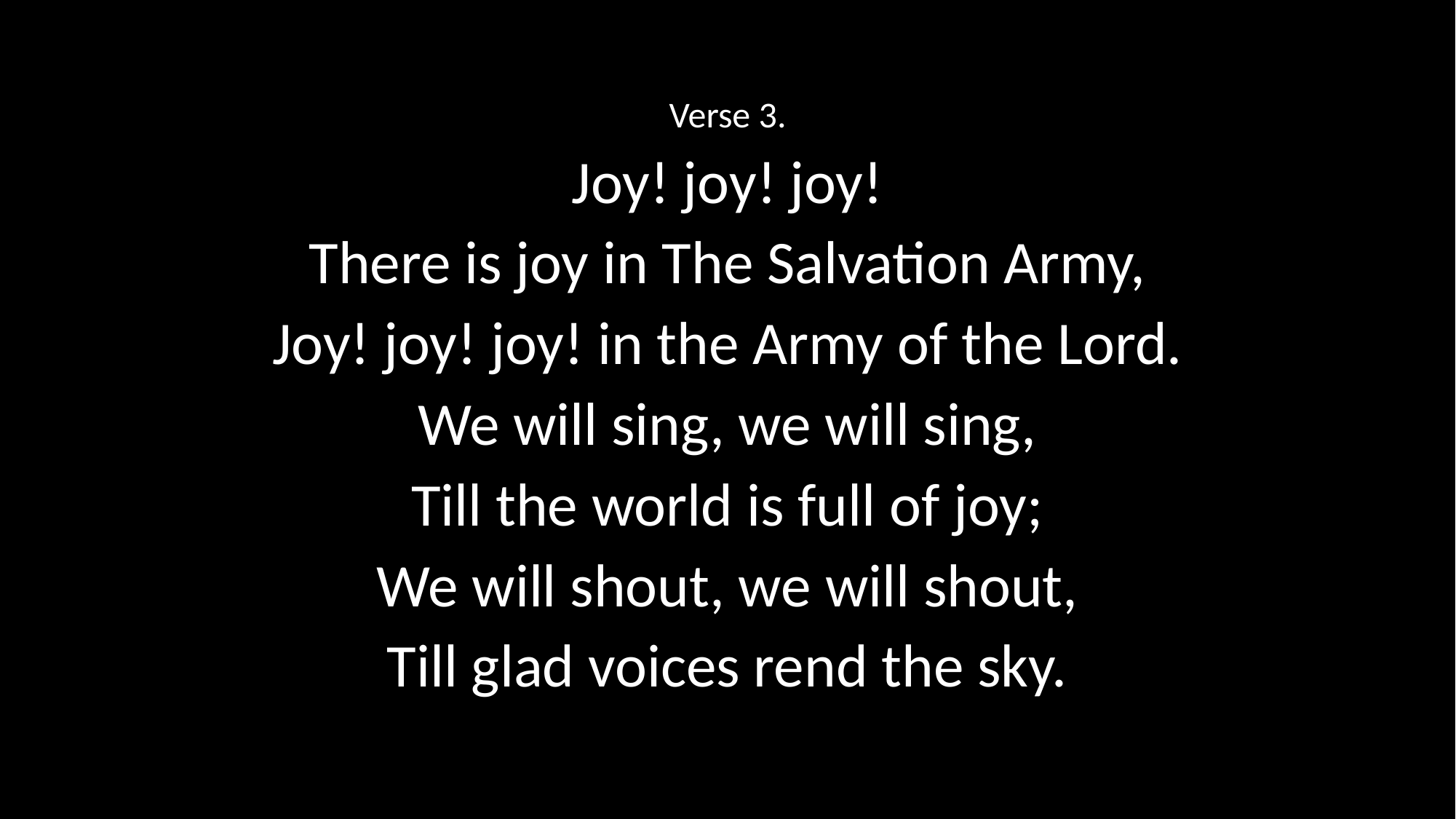

Verse 3.
Joy! joy! joy!
There is joy in The Salvation Army,
Joy! joy! joy! in the Army of the Lord.
We will sing, we will sing,
Till the world is full of joy;
We will shout, we will shout,
Till glad voices rend the sky.